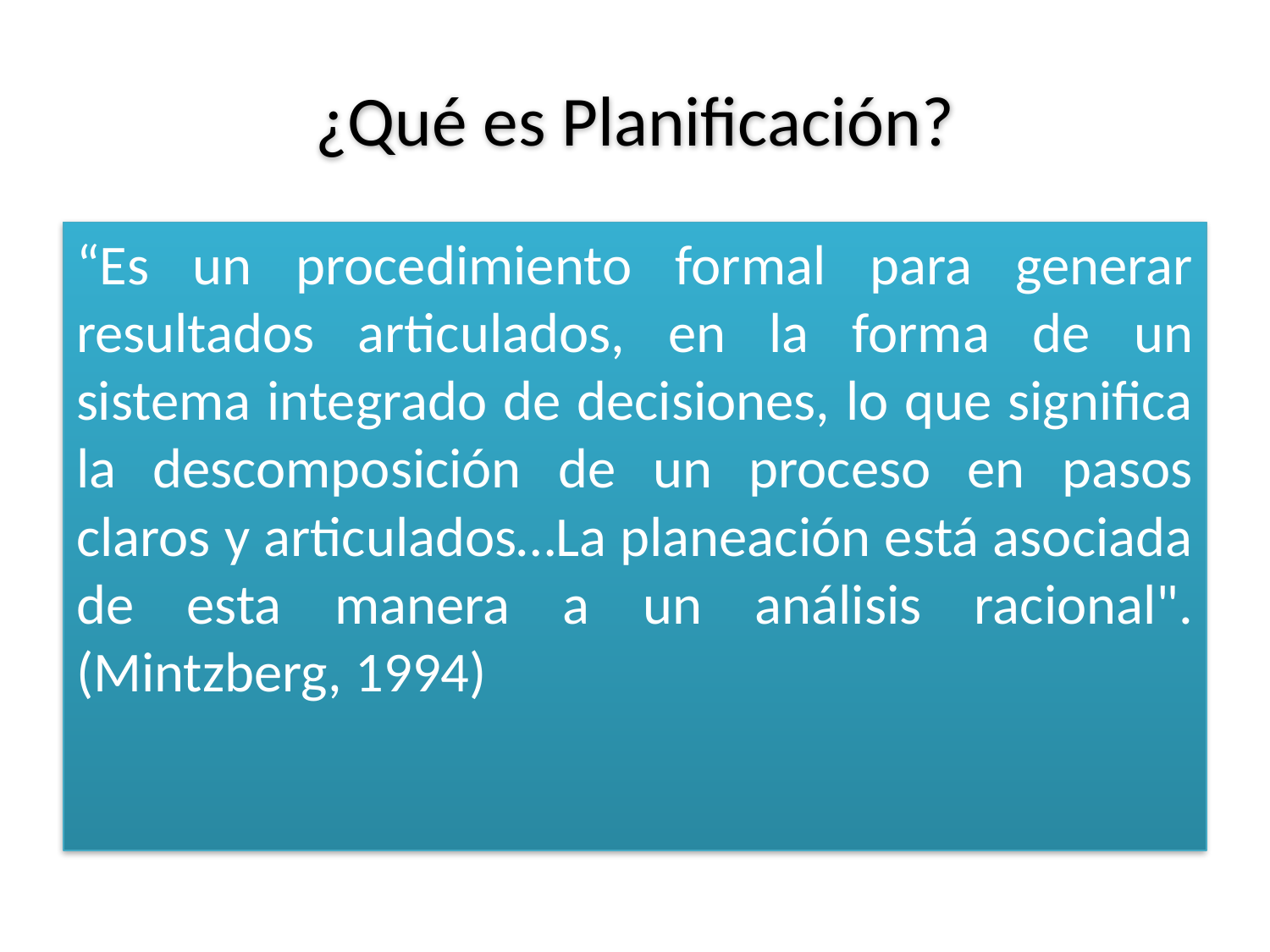

# ¿Qué es Planificación?
“Es un procedimiento formal para generar resultados articulados, en la forma de un sistema integrado de decisiones, lo que significa la descomposición de un proceso en pasos claros y articulados…La planeación está asociada de esta manera a un análisis racional". (Mintzberg, 1994)